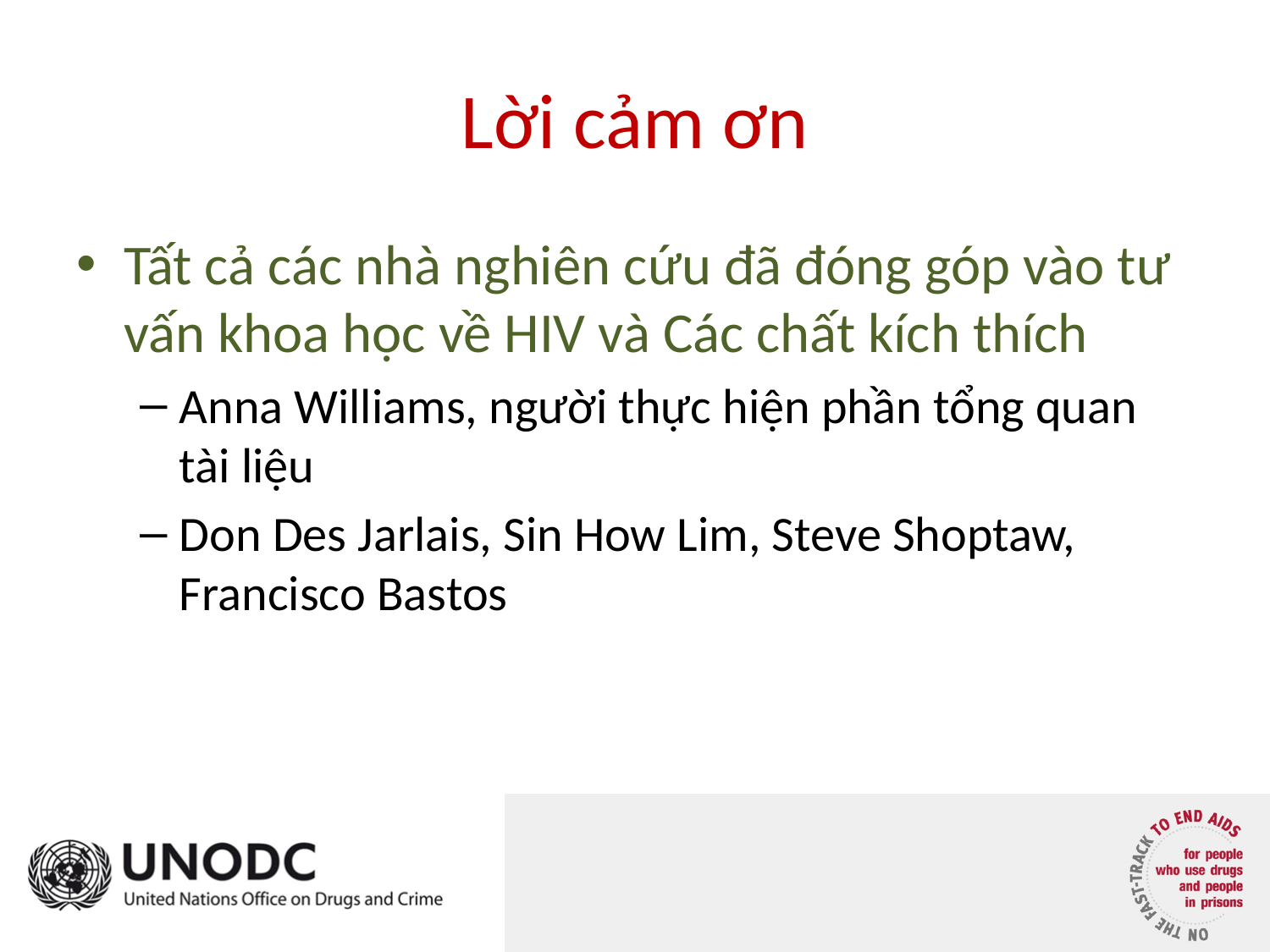

# Lời cảm ơn
Tất cả các nhà nghiên cứu đã đóng góp vào tư vấn khoa học về HIV và Các chất kích thích
Anna Williams, người thực hiện phần tổng quan tài liệu
Don Des Jarlais, Sin How Lim, Steve Shoptaw, Francisco Bastos